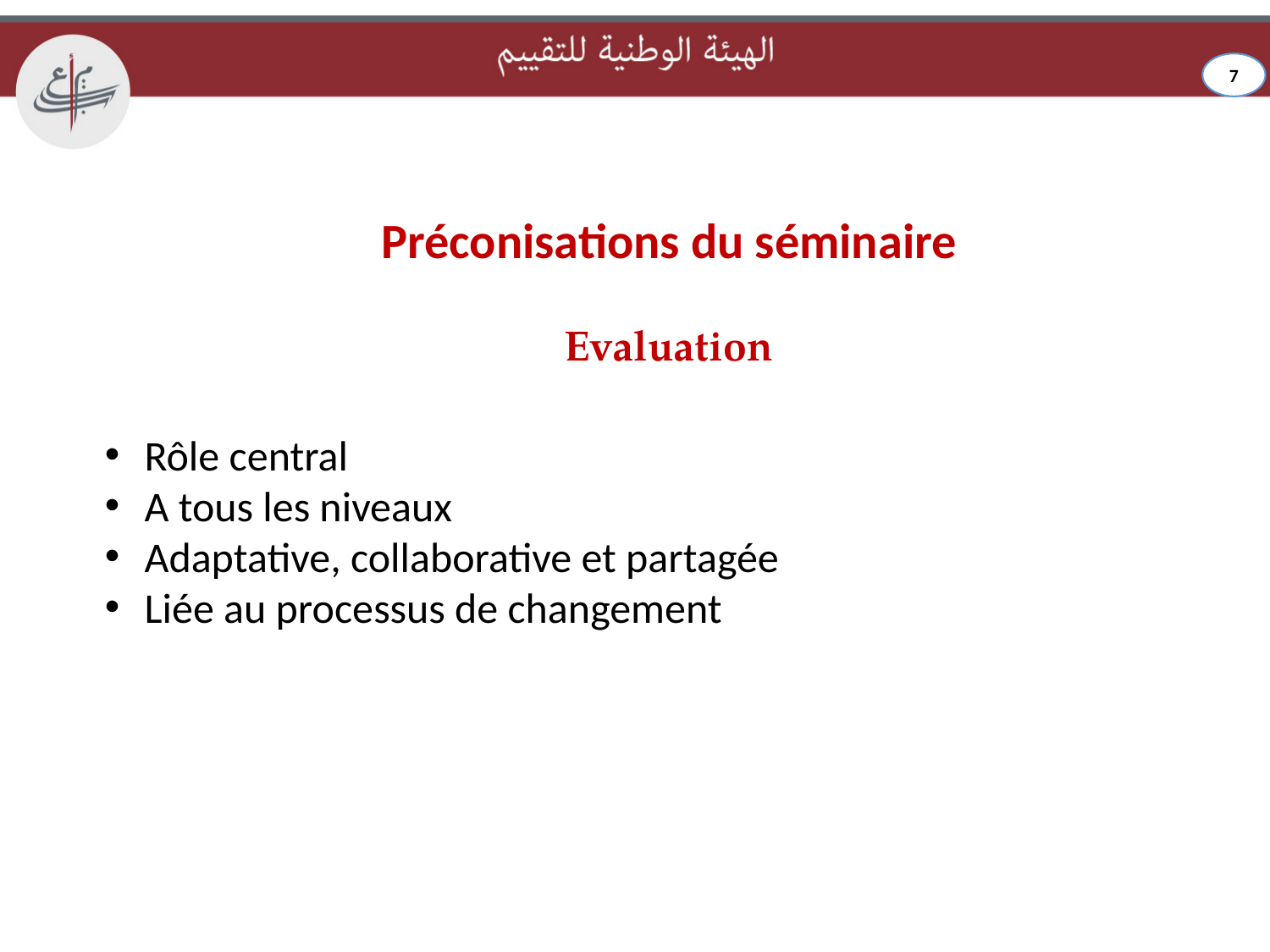

7
Préconisations du séminaire

Evaluation

Rôle central
A tous les niveaux
Adaptative, collaborative et partagée
Liée au processus de changement